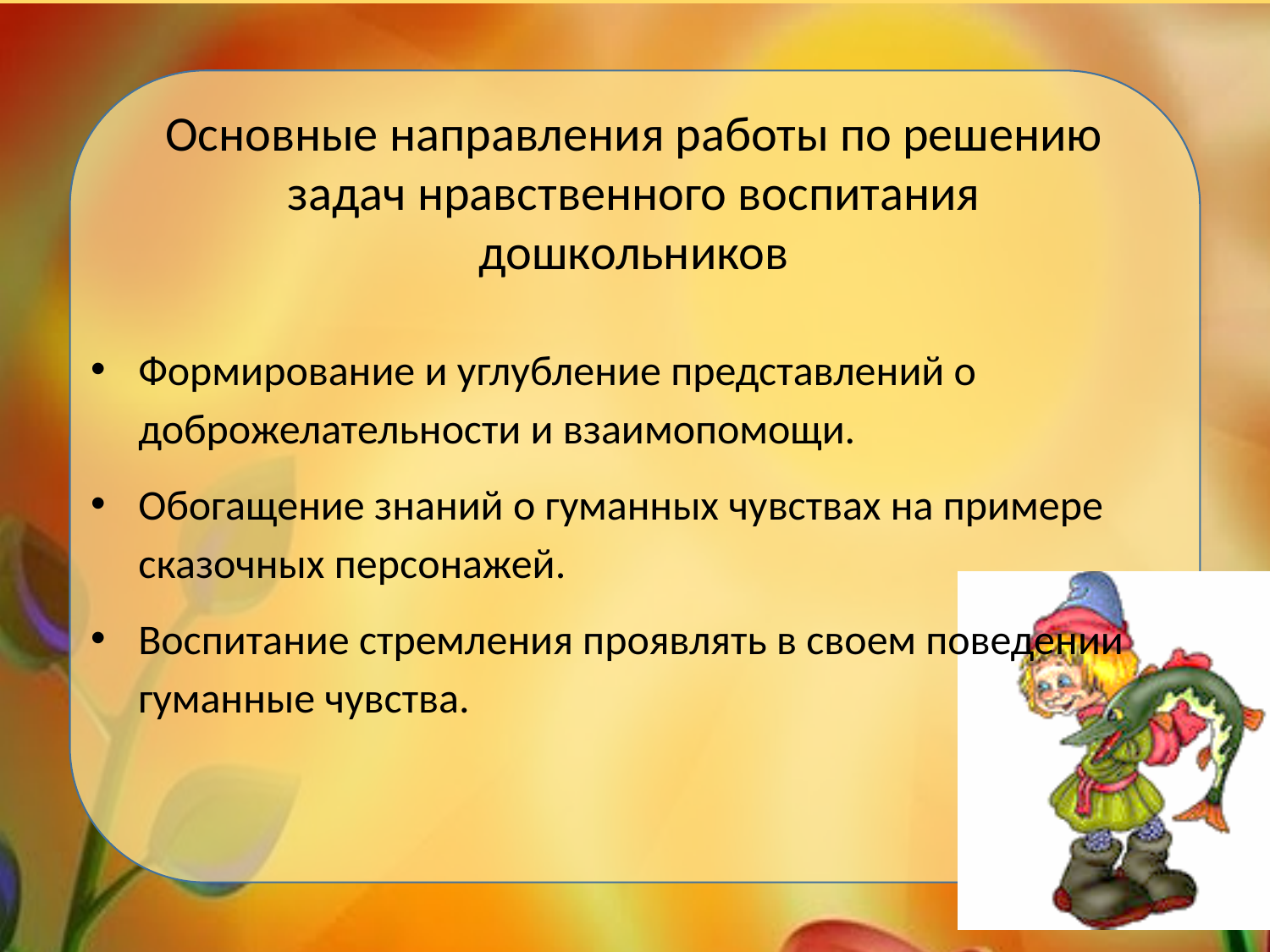

Основные направления работы по решению задач нравственного воспитания дошкольников
Формирование и углубление представлений о доброжелательности и взаимопомощи.
Обогащение знаний о гуманных чувствах на примере сказочных персонажей.
Воспитание стремления проявлять в своем поведении гуманные чувства.